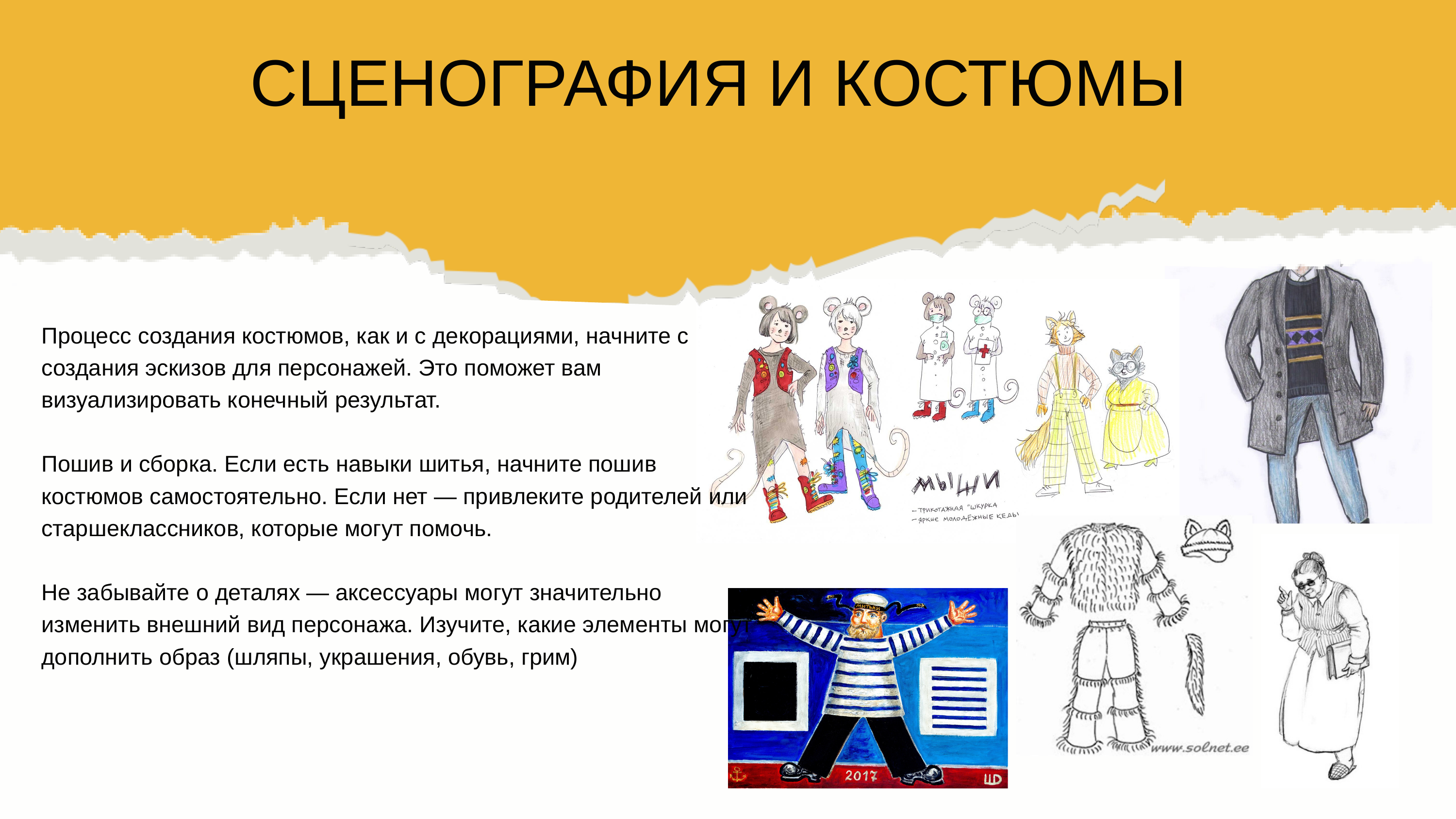

СЦЕНОГРАФИЯ И КОСТЮМЫ

Процесс создания костюмов, как и с декорациями, начните с создания эскизов для персонажей. Это поможет вам визуализировать конечный результат.

Пошив и сборка. Если есть навыки шитья, начните пошив костюмов самостоятельно. Если нет — привлеките родителей или старшеклассников, которые могут помочь.

Не забывайте о деталях — аксессуары могут значительно изменить внешний вид персонажа. Изучите, какие элементы могут дополнить образ (шляпы, украшения, обувь, грим)